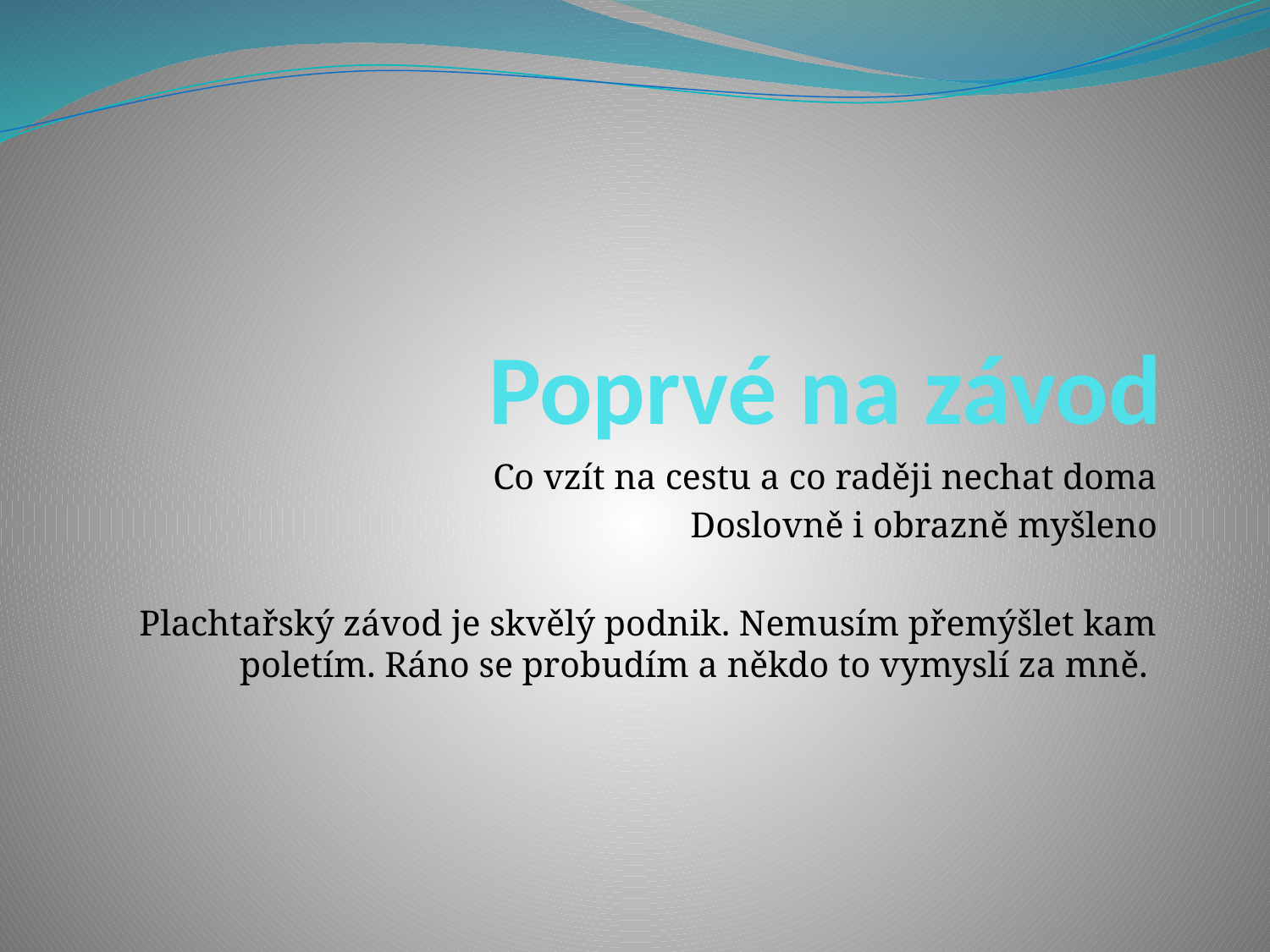

# Poprvé na závod
Co vzít na cestu a co raději nechat doma
Doslovně i obrazně myšleno

Plachtařský závod je skvělý podnik. Nemusím přemýšlet kam poletím. Ráno se probudím a někdo to vymyslí za mně.